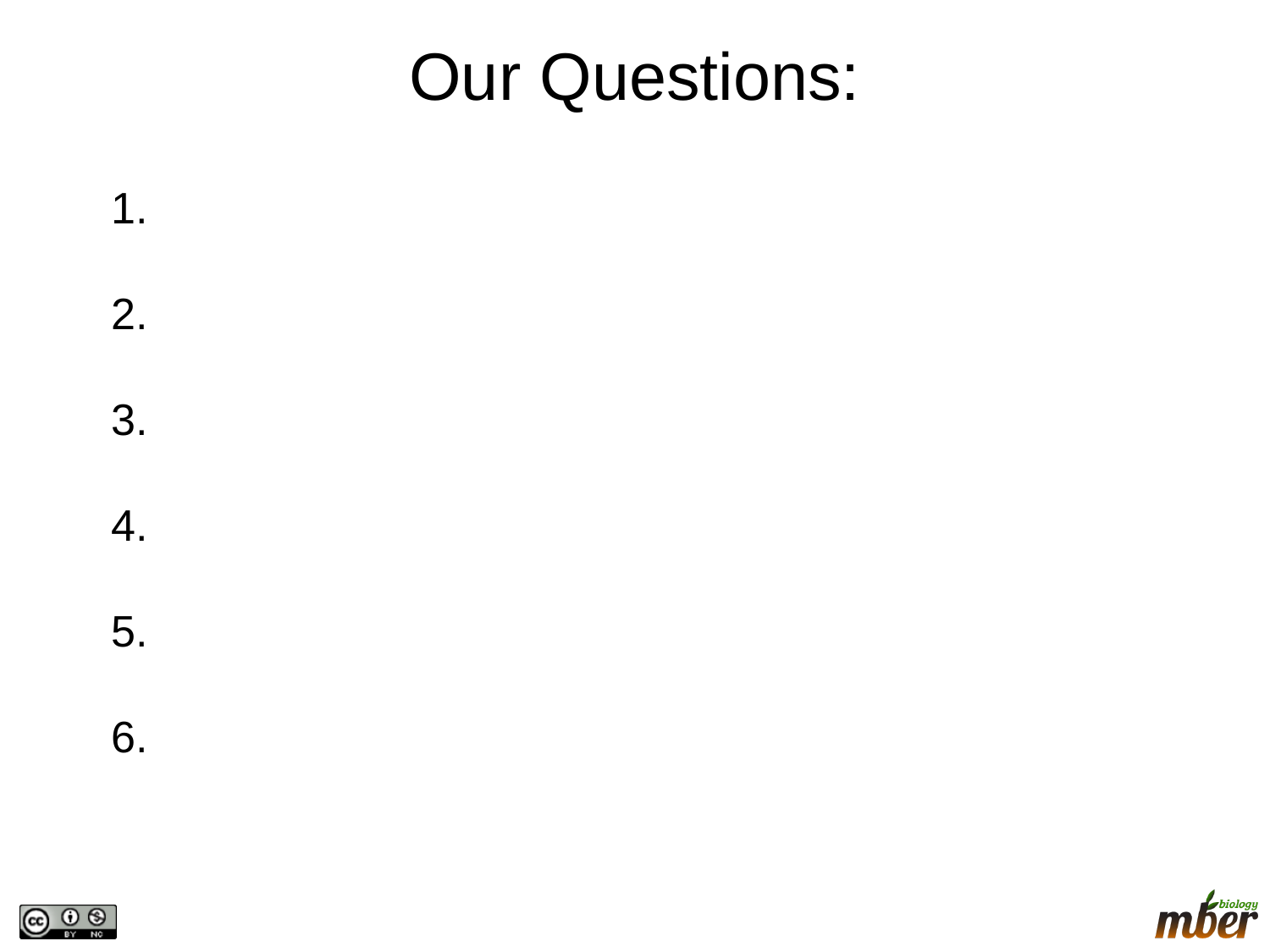

Our Questions:
1.

2.

3.

4.

5.

6.